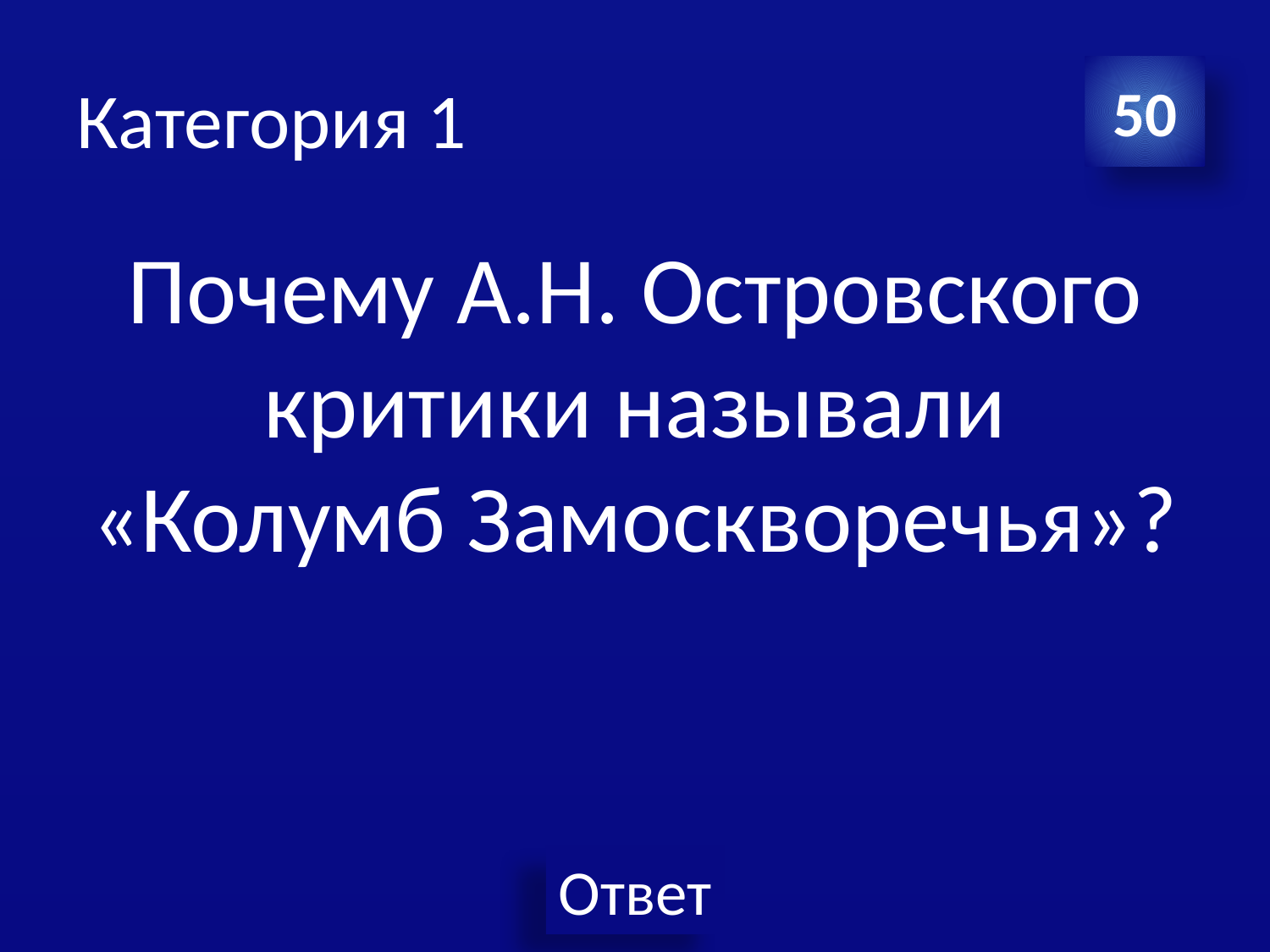

# Категория 1
50
Почему А.Н. Островского критики называли «Колумб Замоскворечья»?